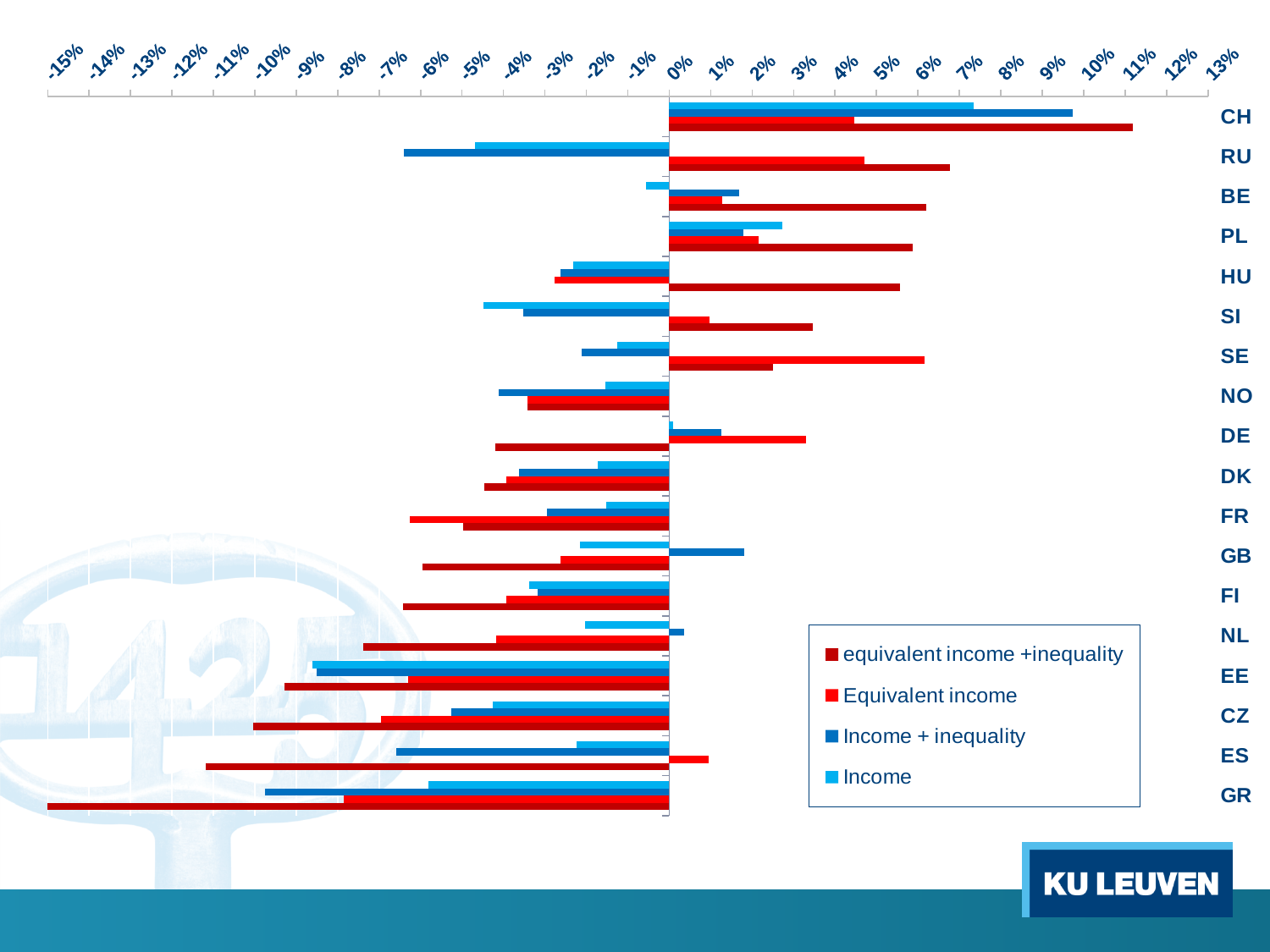

### Chart

| Category |  |  |  |  |
|---|---|---|---|---|
| CH | 0.0735208282245603 | 0.0972817885690258 | 0.044604143961191056 | 0.1117879165241753 |
| RU | -0.04688925569681368 | -0.06407876420845282 | 0.047176165230489175 | 0.06781287735291297 |
| BE | -0.0055071163322928385 | 0.016920013683896507 | 0.012681655796686897 | 0.06207836815930179 |
| PL | 0.02720146096915066 | 0.01795433543245739 | 0.02154299896106604 | 0.05878128037510866 |
| HU | -0.023153829055200248 | -0.026178986572833463 | -0.027634547844079815 | 0.05571303381530779 |
| SI | -0.04492202291066505 | -0.035280997647413326 | 0.009700418757563334 | 0.03455837585357724 |
| SE | -0.01254852327917666 | -0.02123725913001362 | 0.06163549141402491 | 0.025021715255135746 |
| NO | -0.015352004645619033 | -0.04125662086404969 | -0.034136461264544504 | -0.034136461264544504 |
| DE | 0.0009159049750628867 | 0.012564327047881463 | 0.03306719490800969 | -0.04189945882683288 |
| DK | -0.01729606914770976 | -0.03619370359689844 | -0.03931485687079794 | -0.044612400273369435 |
| FR | -0.015305950813893077 | -0.029564891648115044 | -0.06264097868435847 | -0.049769666651988675 |
| GB | -0.021645140068626834 | 0.01810444292769109 | -0.02623938755674793 | -0.05950024677509047 |
| FI | -0.03372896955720073 | -0.031781455992974106 | -0.03927535911945057 | -0.0641927014134902 |
| NL | -0.020323560092183612 | 0.003607979994812993 | -0.041822514369060926 | -0.07391412142936371 |
| EE | -0.08602974397522445 | -0.08506386580544589 | -0.06305825289875111 | -0.09287433772396936 |
| CZ | -0.04260764434501629 | -0.052610252005069746 | -0.0696286473525709 | -0.10039734713147563 |
| ES | -0.022380966340551645 | -0.06592177896800333 | 0.00941870871591366 | -0.111933767917205 |
| GR | -0.05813523201128046 | -0.09760162747570744 | -0.07862124402487902 | -0.21719953772754153 |